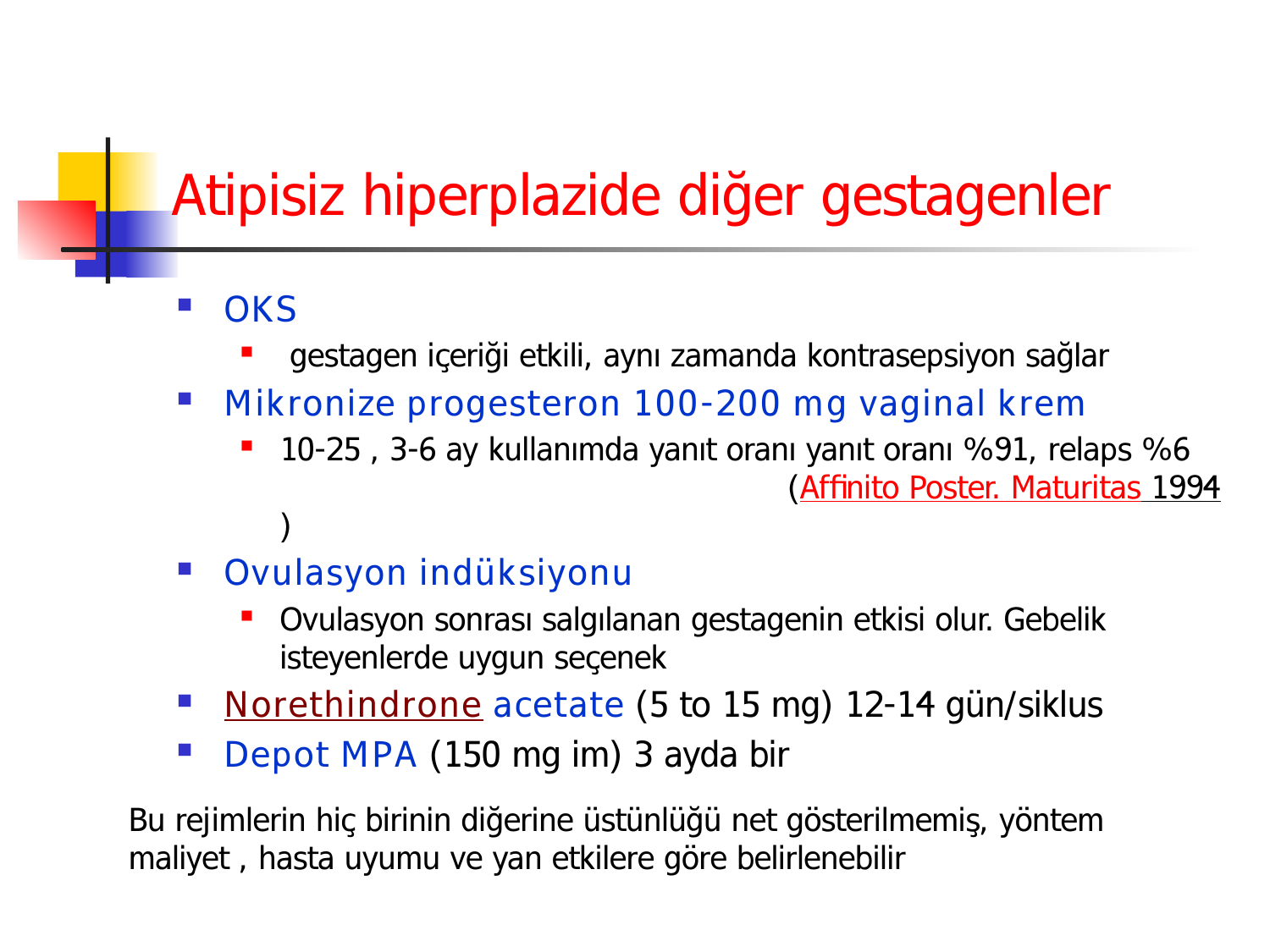

# Atipisiz hiperplazide diğer gestagenler
OKS
 gestagen içeriği etkili, aynı zamanda kontrasepsiyon sağlar
Mikronize progesteron 100-200 mg vaginal krem
10-25 , 3-6 ay kullanımda yanıt oranı yanıt oranı %91, relaps %6 				(Affinito Poster. Maturitas 1994)
Ovulasyon indüksiyonu
Ovulasyon sonrası salgılanan gestagenin etkisi olur. Gebelik isteyenlerde uygun seçenek
Norethindrone acetate (5 to 15 mg) 12-14 gün/siklus
Depot MPA (150 mg im) 3 ayda bir
Bu rejimlerin hiç birinin diğerine üstünlüğü net gösterilmemiş, yöntem maliyet , hasta uyumu ve yan etkilere göre belirlenebilir